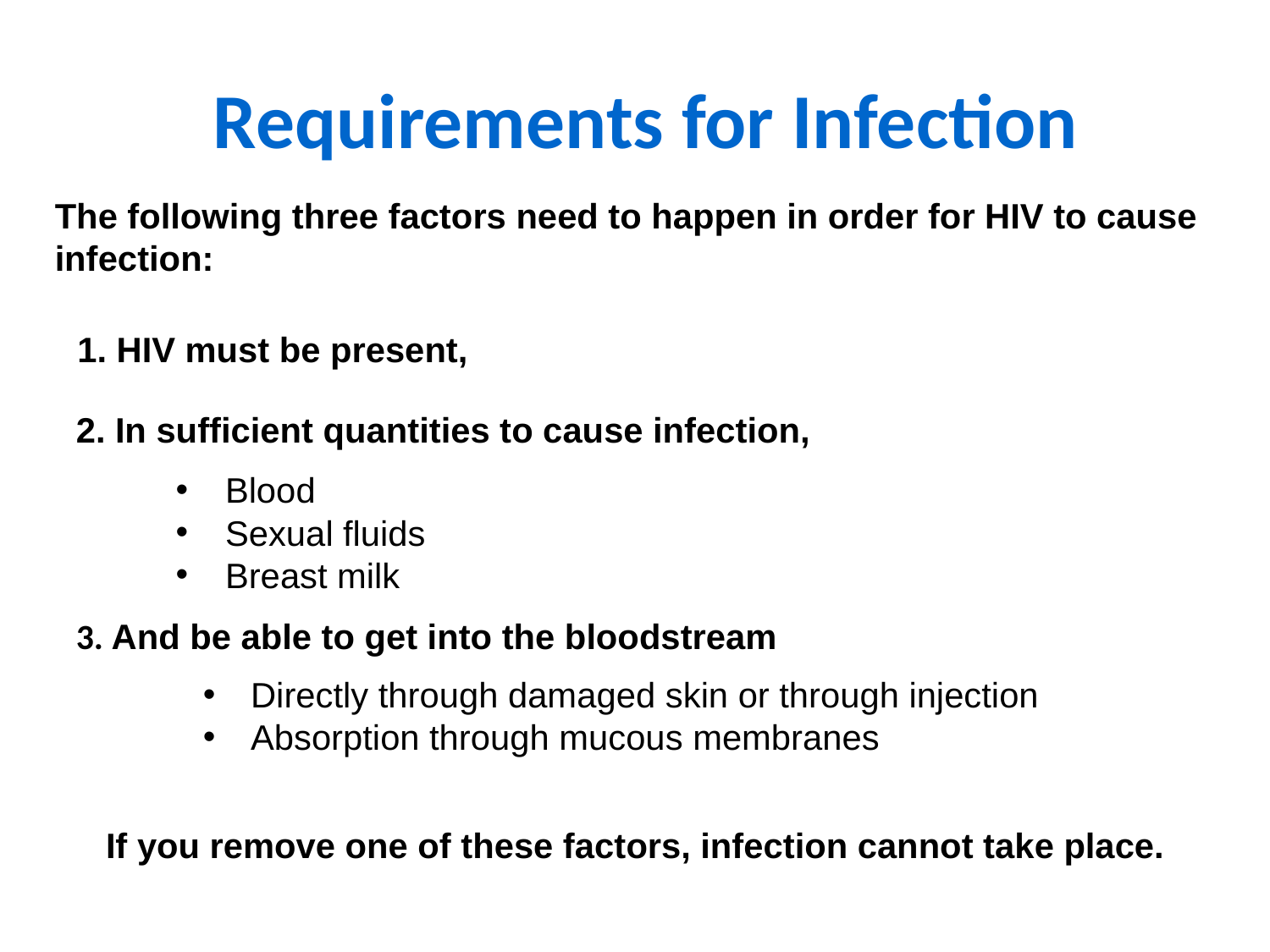

# Requirements for Infection
The following three factors need to happen in order for HIV to cause infection:
1. HIV must be present,
2. In sufficient quantities to cause infection,
  Blood
  Sexual fluids
  Breast milk
3. And be able to get into the bloodstream
Directly through damaged skin or through injection
Absorption through mucous membranes
If you remove one of these factors, infection cannot take place.